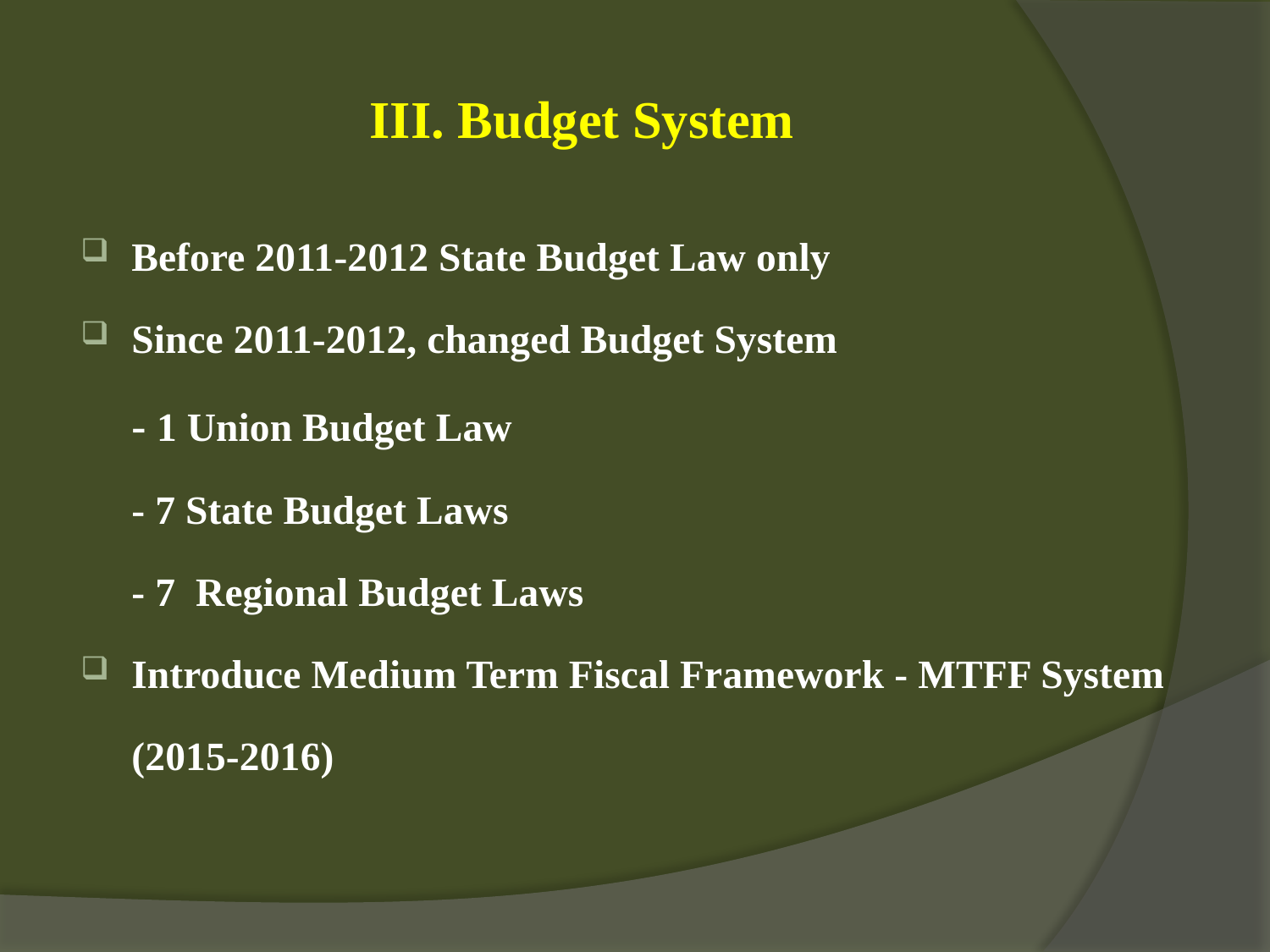

# III. Budget System
Before 2011-2012 State Budget Law only
Since 2011-2012, changed Budget System
	- 1 Union Budget Law
	- 7 State Budget Laws
	- 7  Regional Budget Laws
Introduce Medium Term Fiscal Framework - MTFF System (2015-2016)